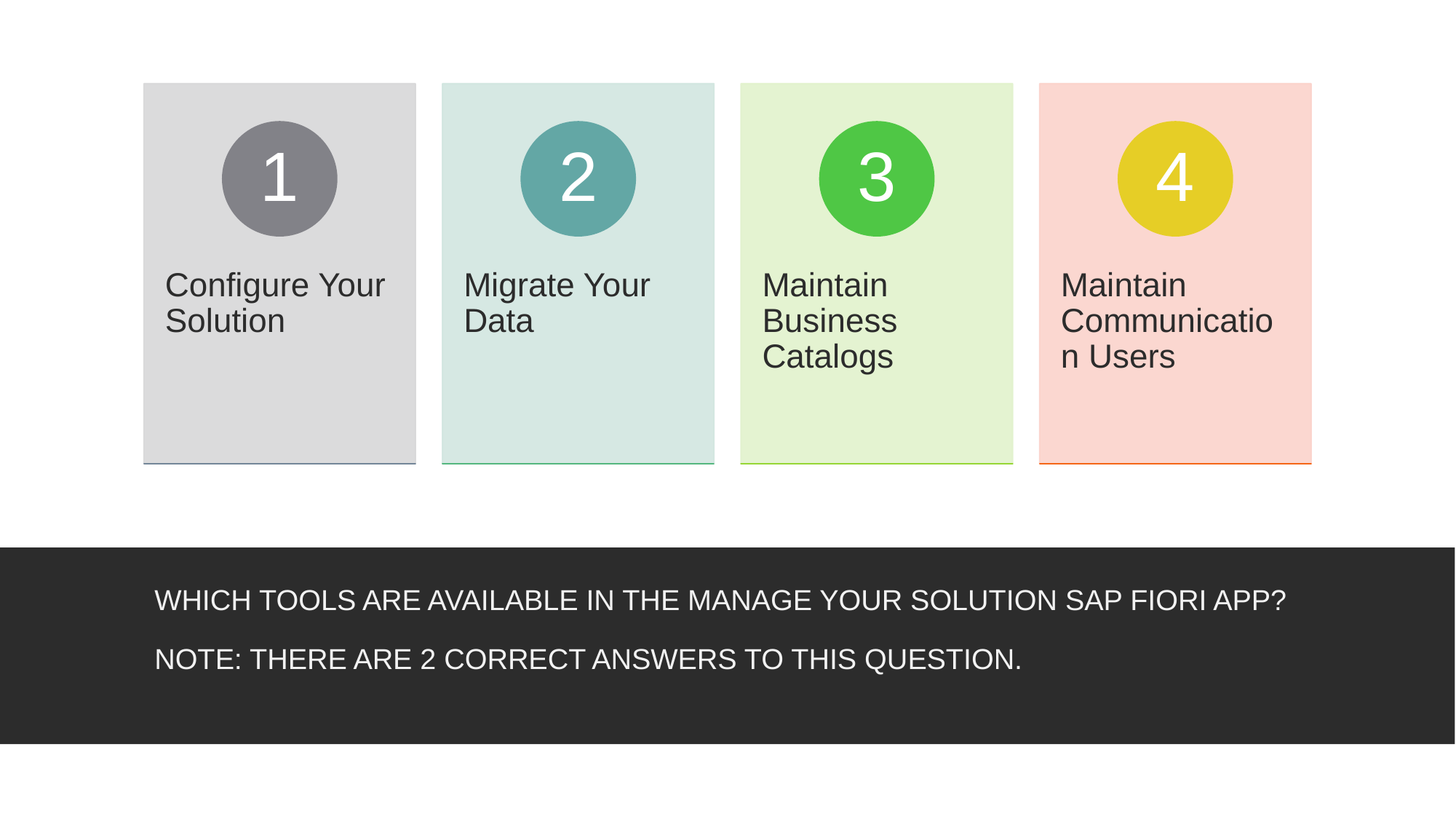

Configure Your Solution
1
Migrate Your Data
2
Maintain Business Catalogs
3
Maintain Communication Users
4

# Which tools are available in the Manage Your Solution SAP Fiori app? Note: There are 2 correct answers to this question.